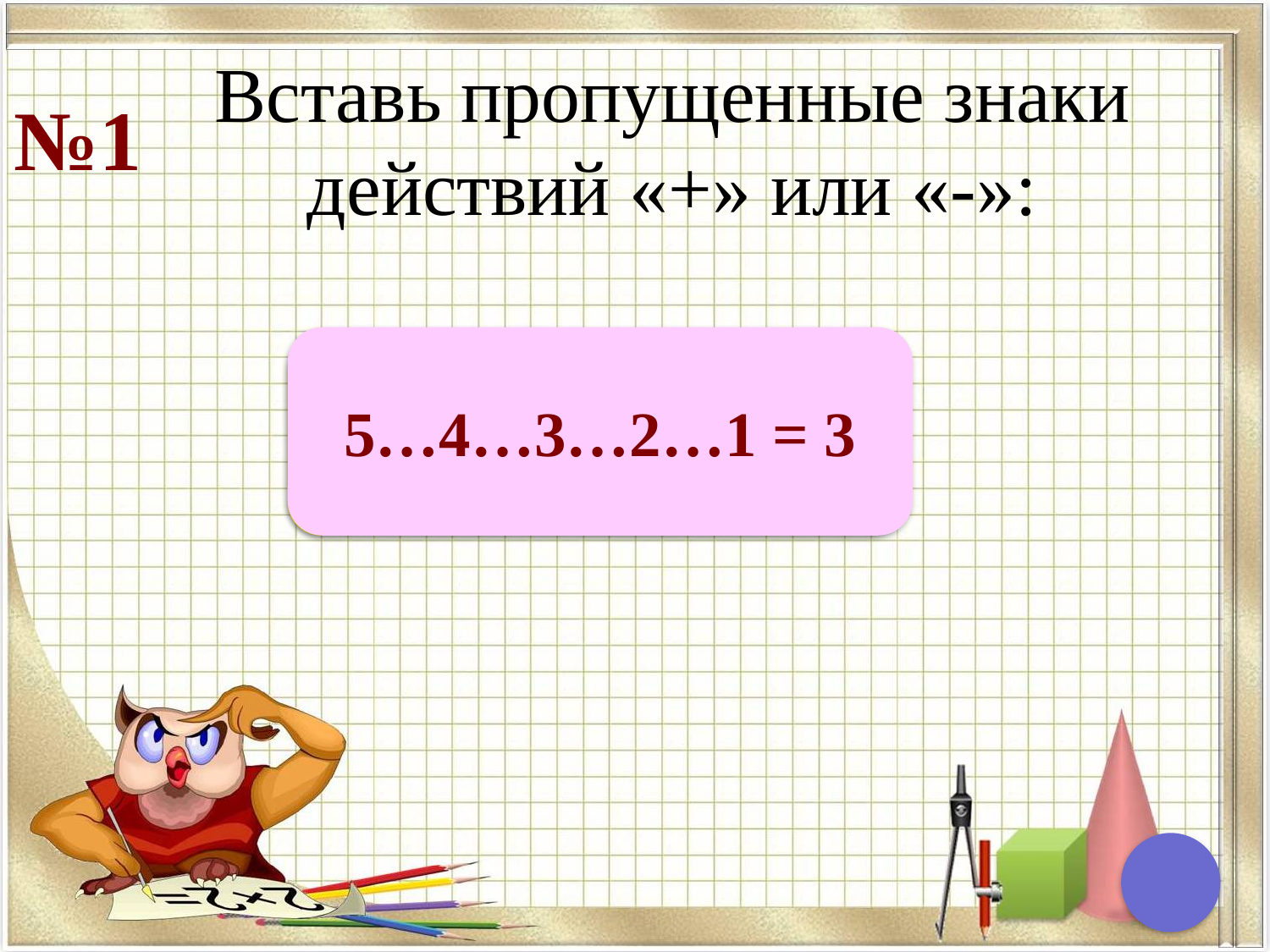

# Вставь пропущенные знаки действий «+» или «-»:
№1
5…4…3…2…1 = 3

5 + 4 – 3 – 2  – 1 = 3
5 – 4 + 3 – 2 + 1 = 3